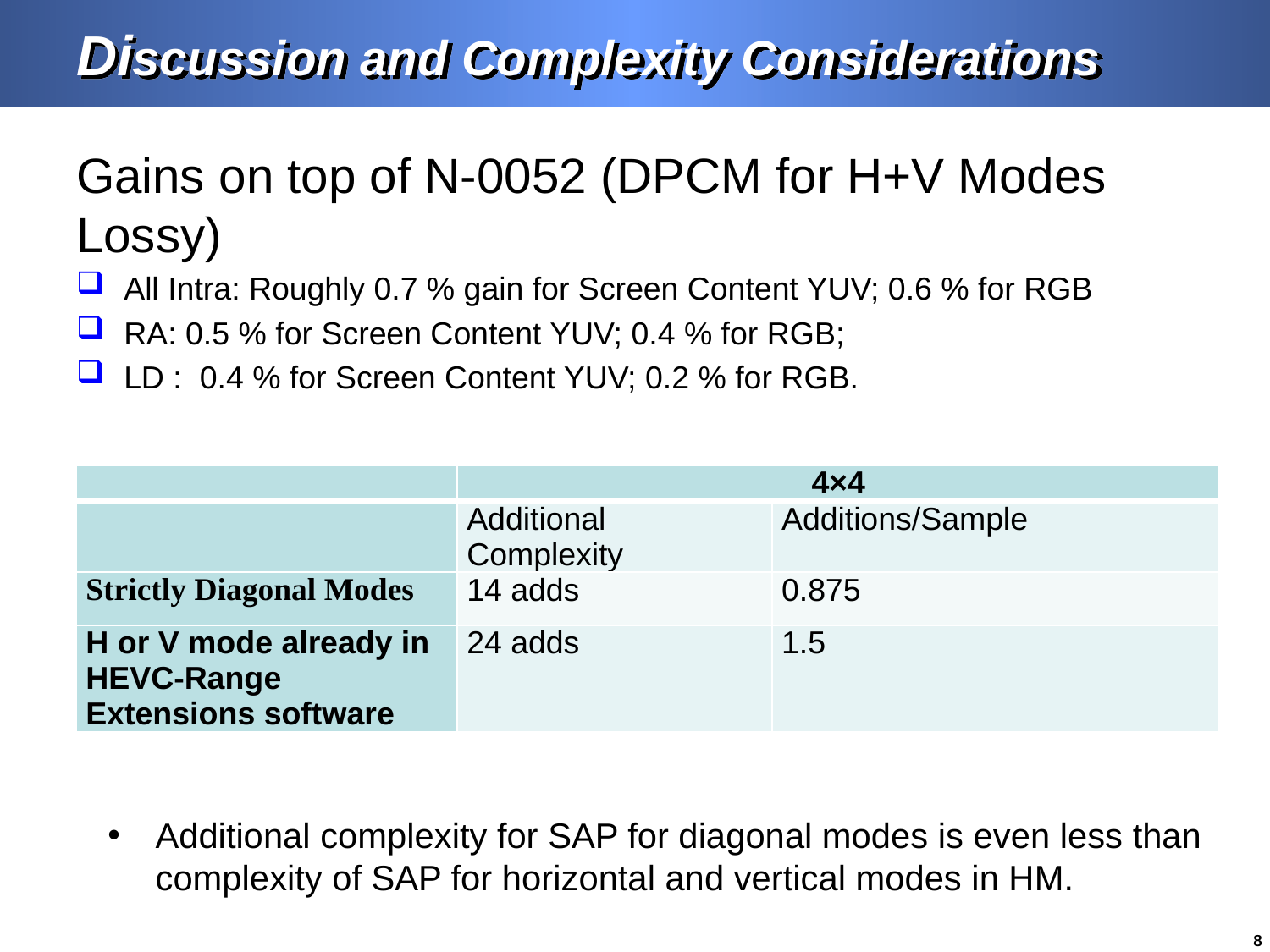

# Discussion and Complexity Considerations
Gains on top of N-0052 (DPCM for H+V Modes Lossy)
All Intra: Roughly 0.7 % gain for Screen Content YUV; 0.6 % for RGB
RA: 0.5 % for Screen Content YUV; 0.4 % for RGB;
LD :  0.4 % for Screen Content YUV; 0.2 % for RGB.

|  | 4×4 |  |
| --- | --- | --- |
|  | Additional Complexity | Additions/Sample |
| Strictly Diagonal Modes | 14 adds | 0.875 |
| H or V mode already in HEVC-Range Extensions software | 24 adds | 1.5 |
Additional complexity for SAP for diagonal modes is even less than complexity of SAP for horizontal and vertical modes in HM.
8